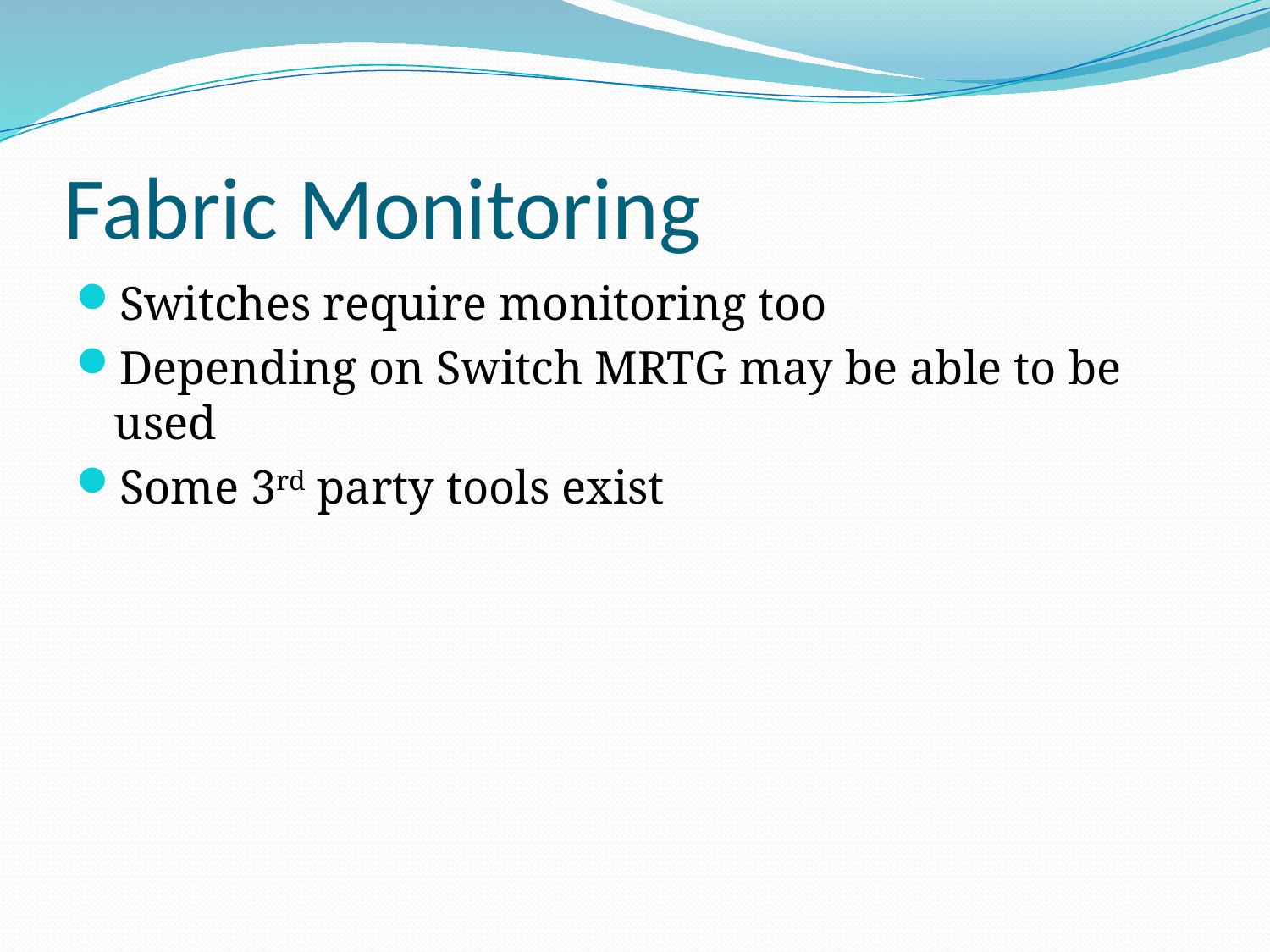

# Fabric Monitoring
Switches require monitoring too
Depending on Switch MRTG may be able to be used
Some 3rd party tools exist